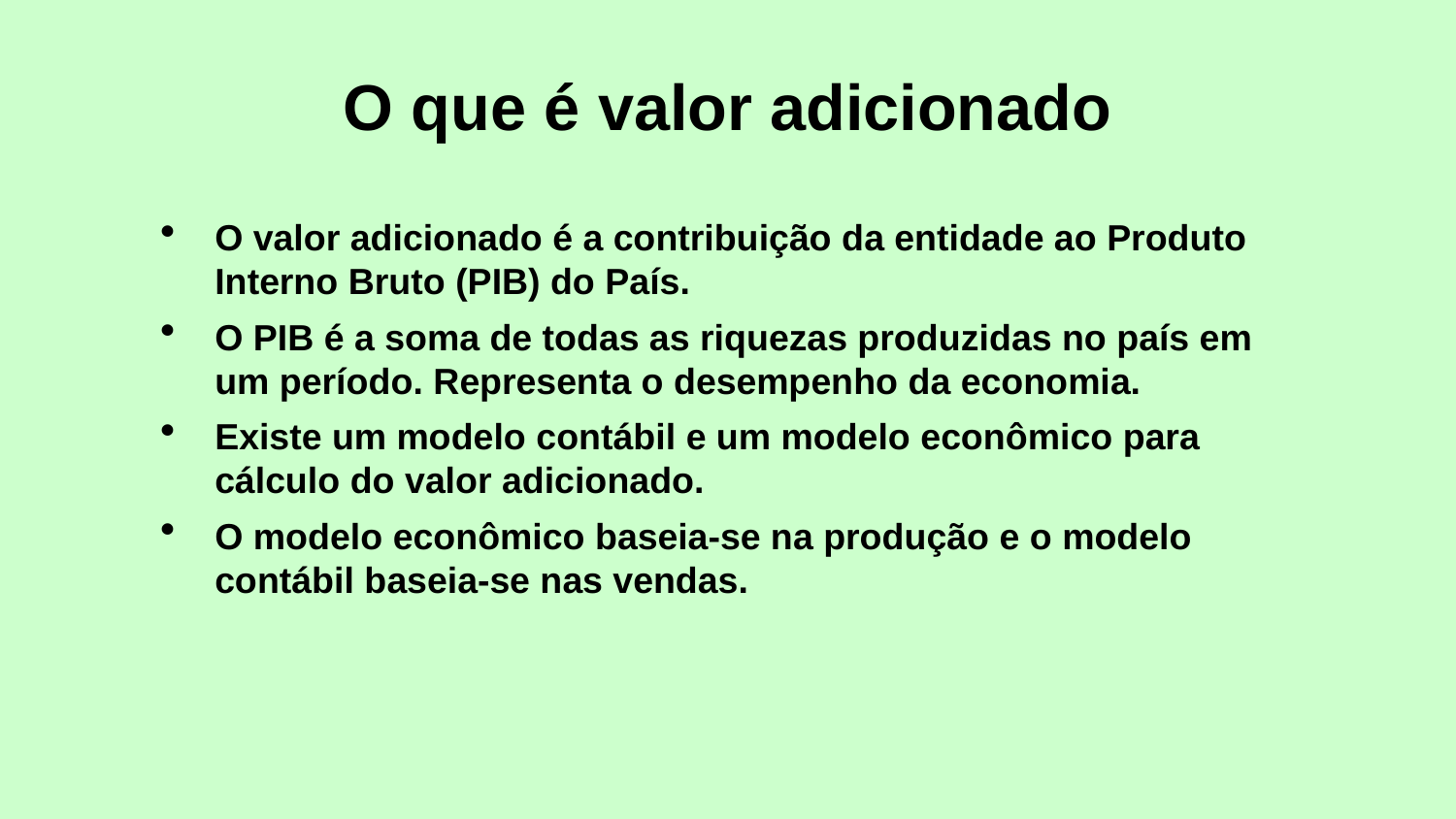

# O que é valor adicionado
O valor adicionado é a contribuição da entidade ao Produto Interno Bruto (PIB) do País.
O PIB é a soma de todas as riquezas produzidas no país em um período. Representa o desempenho da economia.
Existe um modelo contábil e um modelo econômico para cálculo do valor adicionado.
O modelo econômico baseia-se na produção e o modelo contábil baseia-se nas vendas.